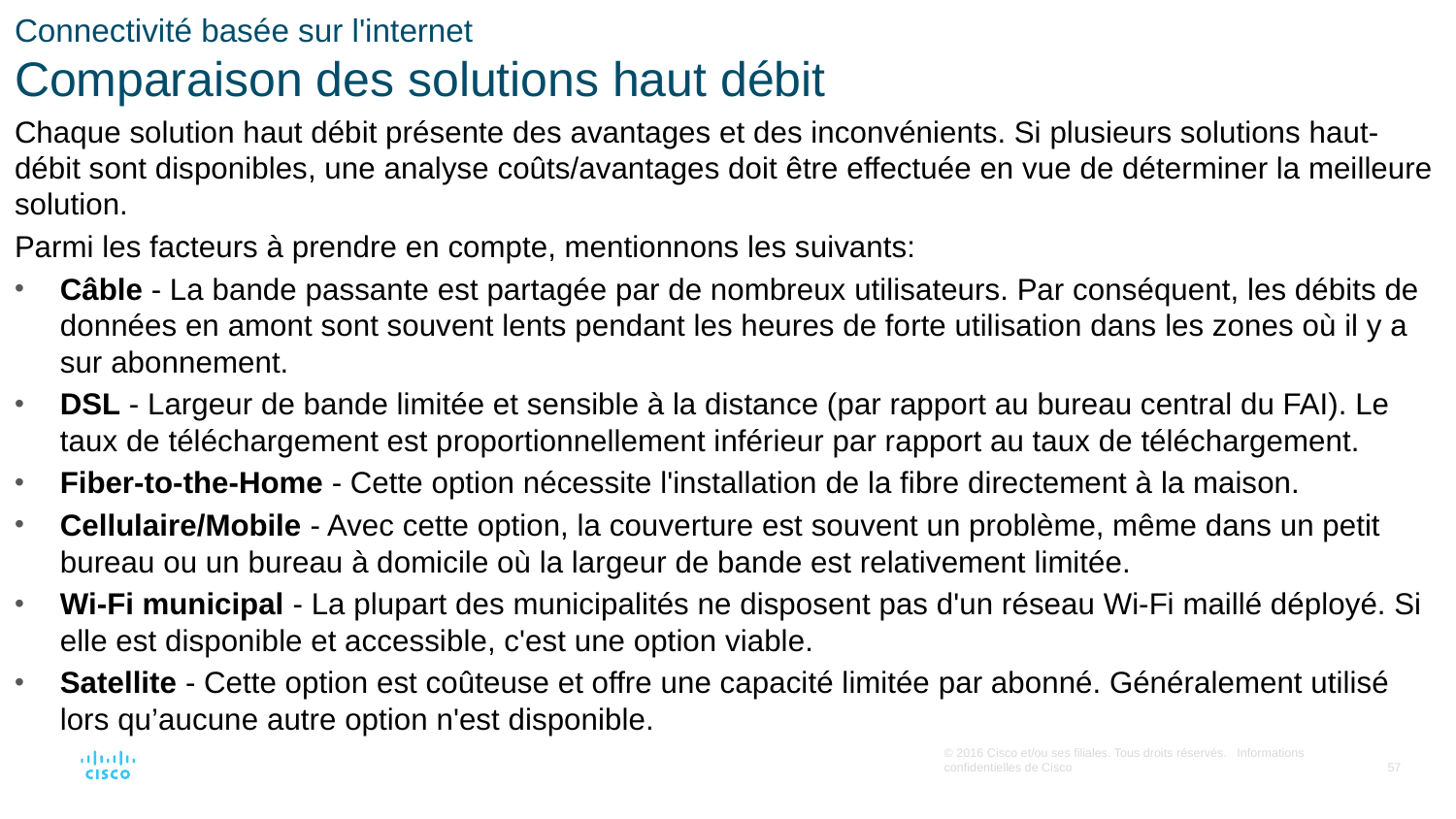

# Connectivité basée sur l'internet Comparaison des solutions haut débit
Chaque solution haut débit présente des avantages et des inconvénients. Si plusieurs solutions haut-débit sont disponibles, une analyse coûts/avantages doit être effectuée en vue de déterminer la meilleure solution.
Parmi les facteurs à prendre en compte, mentionnons les suivants:
Câble - La bande passante est partagée par de nombreux utilisateurs. Par conséquent, les débits de données en amont sont souvent lents pendant les heures de forte utilisation dans les zones où il y a sur abonnement.
DSL - Largeur de bande limitée et sensible à la distance (par rapport au bureau central du FAI). Le taux de téléchargement est proportionnellement inférieur par rapport au taux de téléchargement.
Fiber-to-the-Home - Cette option nécessite l'installation de la fibre directement à la maison.
Cellulaire/Mobile - Avec cette option, la couverture est souvent un problème, même dans un petit bureau ou un bureau à domicile où la largeur de bande est relativement limitée.
Wi-Fi municipal - La plupart des municipalités ne disposent pas d'un réseau Wi-Fi maillé déployé. Si elle est disponible et accessible, c'est une option viable.
Satellite - Cette option est coûteuse et offre une capacité limitée par abonné. Généralement utilisé lors qu’aucune autre option n'est disponible.